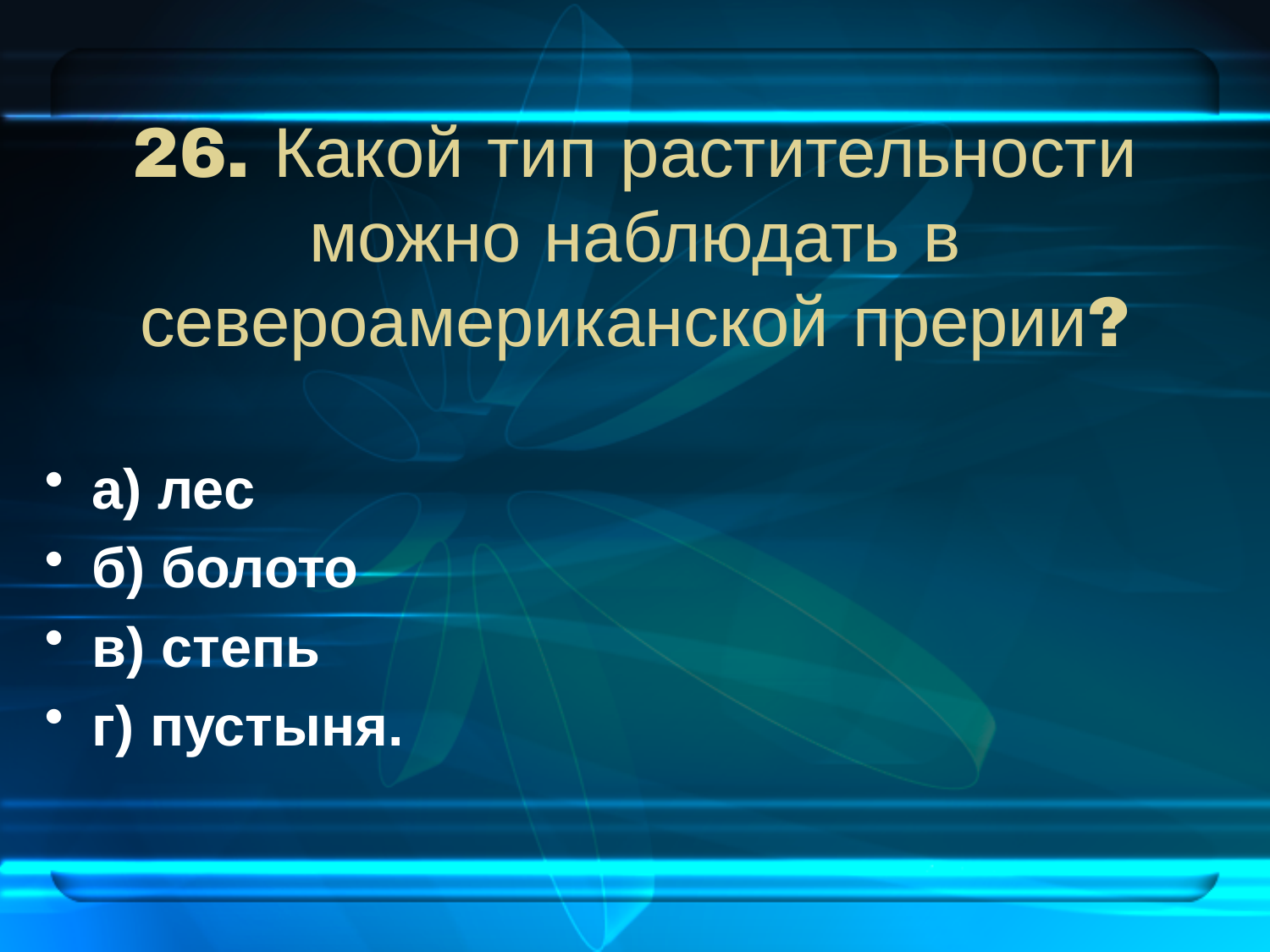

# 26. Какой тип растительности можно наблюдать в североамериканской прерии?
а) лес
б) болото
в) степь
г) пустыня.